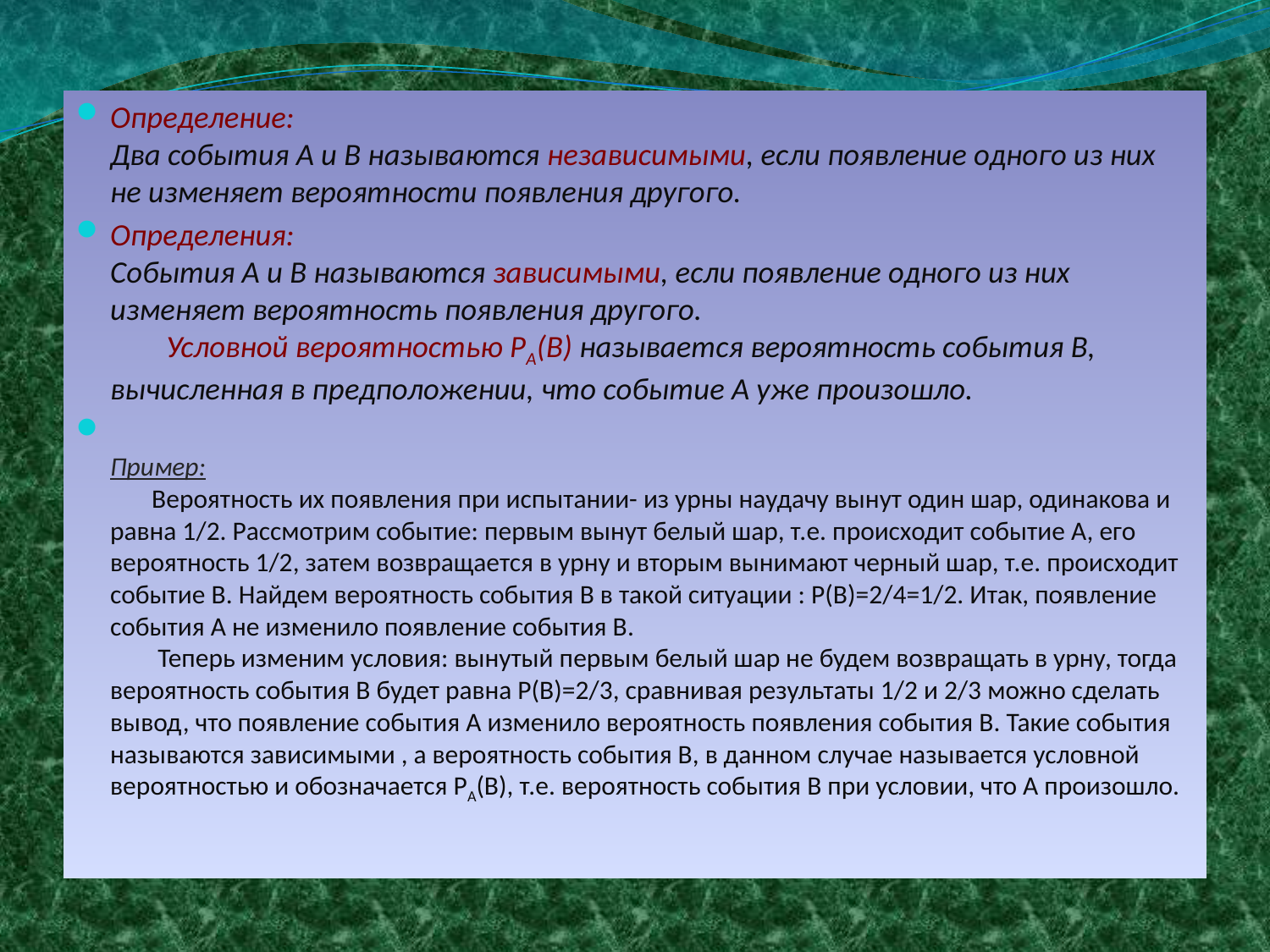

Определение:
Два события А и В называются независимыми, если появление одного из них не изменяет вероятности появления другого.
Определения:
События А и В называются зависимыми, если появление одного из них изменяет вероятность появления другого.
        Условной вероятностью РА(В) называется вероятность события В, вычисленная в предположении, что событие А уже произошло.
Пример:
       Вероятность их появления при испытании- из урны наудачу вынут один шар, одинакова и равна 1/2. Рассмотрим событие: первым вынут белый шар, т.е. происходит событие А, его вероятность 1/2, затем возвращается в урну и вторым вынимают черный шар, т.е. происходит событие В. Найдем вероятность события В в такой ситуации : Р(В)=2/4=1/2. Итак, появление события А не изменило появление события В.
        Теперь изменим условия: вынутый первым белый шар не будем возвращать в урну, тогда вероятность события В будет равна Р(В)=2/3, сравнивая результаты 1/2 и 2/3 можно сделать вывод, что появление события А изменило вероятность появления события В. Такие события называются зависимыми , а вероятность события В, в данном случае называется условной вероятностью и обозначается РА(В), т.е. вероятность события В при условии, что А произошло.